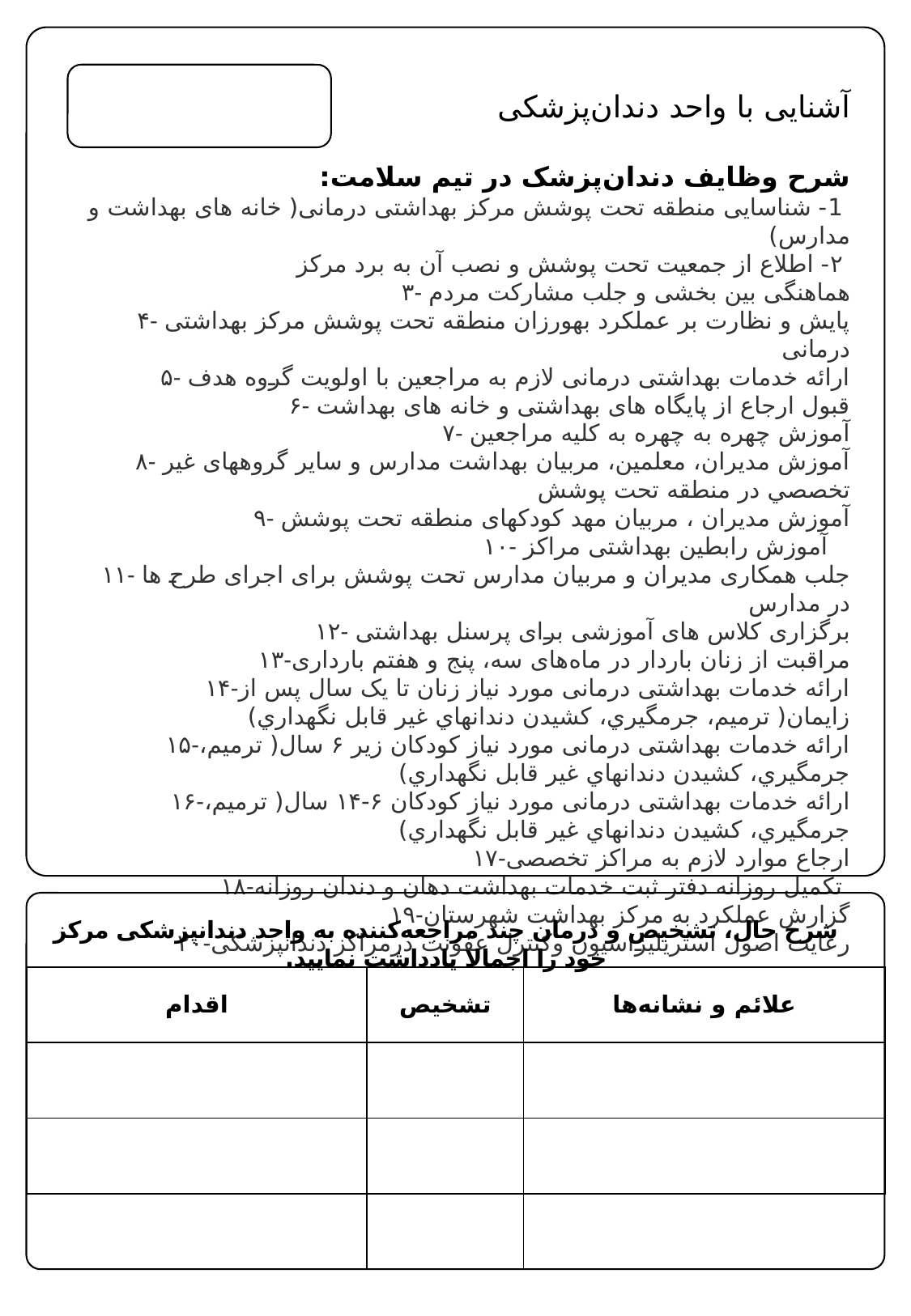

آشنایی با واحد دندان‌پزشکی
شرح وظایف دندان‌پزشک در تیم سلامت:
 1- شناسایی منطقه تحت پوشش مرکز بهداشتی درمانی( خانه های بهداشت و مدارس)
 ۲- اطلاع از جمعیت تحت پوشش و نصب آن به برد مرکز
 ۳- هماهنگی بین بخشی و جلب مشارکت مردم
 ۴- پایش و نظارت بر عملکرد بهورزان منطقه تحت پوشش مرکز بهداشتی درمانی
 ۵- ارائه خدمات بهداشتی درمانی لازم به مراجعین با اولویت گروه هدف
 ۶- قبول ارجاع از پایگاه های بهداشتی و خانه های بهداشت
 ۷- آموزش چهره به چهره به کلیه مراجعین
 ۸- آموزش مدیران، معلمین، مربیان بهداشت مدارس و سایر گروههای غير تخصصي در منطقه تحت پوشش
 ۹- آموزش مدیران ، مربیان مهد کودکهای منطقه تحت پوشش
 ۱۰- آموزش رابطین بهداشتی مراکز
 ۱۱- جلب همکاری مدیران و مربیان مدارس تحت پوشش برای اجرای طرح ها در مدارس
 ۱۲- برگزاری کلاس های آموزشی برای پرسنل بهداشتی
 ۱۳-مراقبت از زنان باردار در ماه‌های سه، پنج و هفتم بارداری
۱۴-ارائه خدمات بهداشتی درمانی مورد نیاز زنان تا یک سال پس از زایمان( ترميم، جرمگيري، کشيدن دندانهاي غير قابل نگهداري)
 ۱۵-ارائه خدمات بهداشتی درمانی مورد نیاز کودکان زیر ۶ سال( ترمیم، جرمگيري، کشيدن دندانهاي غير قابل نگهداري)
 ۱۶-ارائه خدمات بهداشتی درمانی مورد نیاز کودکان ۶-۱۴ سال( ترمیم، جرمگیري، کشيدن دندانهاي غير قابل نگهداري)
 ۱۷-ارجاع موارد لازم به مراکز تخصصی
 ۱۸-تکمیل روزانه دفتر ثبت خدمات بهداشت دهان و دندان روزانه
 ۱۹-گزارش عملکرد به مرکز بهداشت شهرستان
 ۲۰-رعایت اصول استریلیزاسیون وکنترل عفونت درمراکز دندانپزشکی

شرح حال، تشخیص و درمان چند مراجعه‌کننده به واحد دندانپزشکی مرکز خود را اجمالا یادداشت نمایید.
| اقدام | تشخیص | علائم و نشانه‌ها |
| --- | --- | --- |
|  |  |  |
|  |  |  |
|  |  |  |